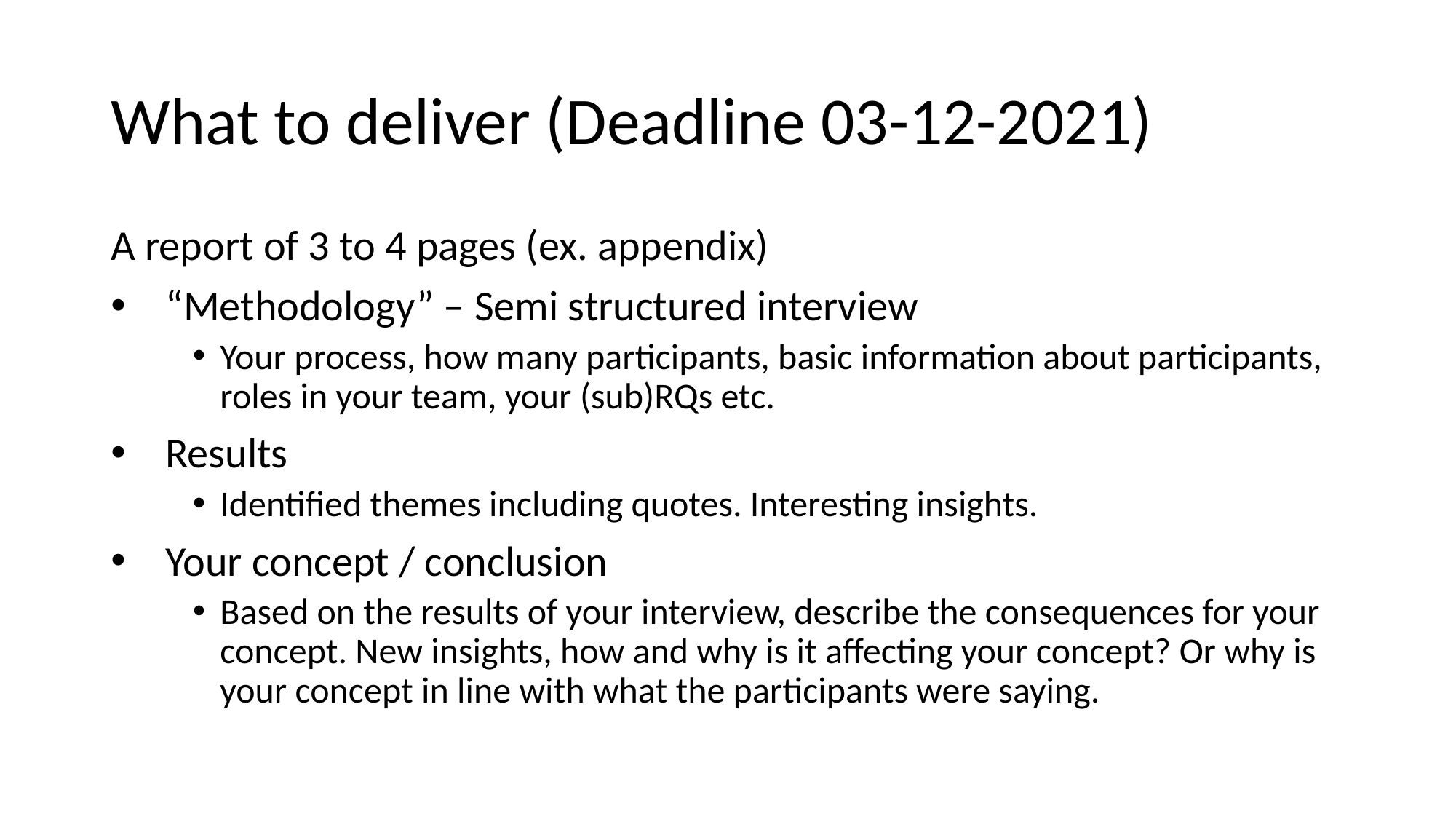

# What to deliver (Deadline 03-12-2021)
A report of 3 to 4 pages (ex. appendix)
“Methodology” – Semi structured interview
Your process, how many participants, basic information about participants, roles in your team, your (sub)RQs etc.
Results
Identified themes including quotes. Interesting insights.
Your concept / conclusion
Based on the results of your interview, describe the consequences for your concept. New insights, how and why is it affecting your concept? Or why is your concept in line with what the participants were saying.